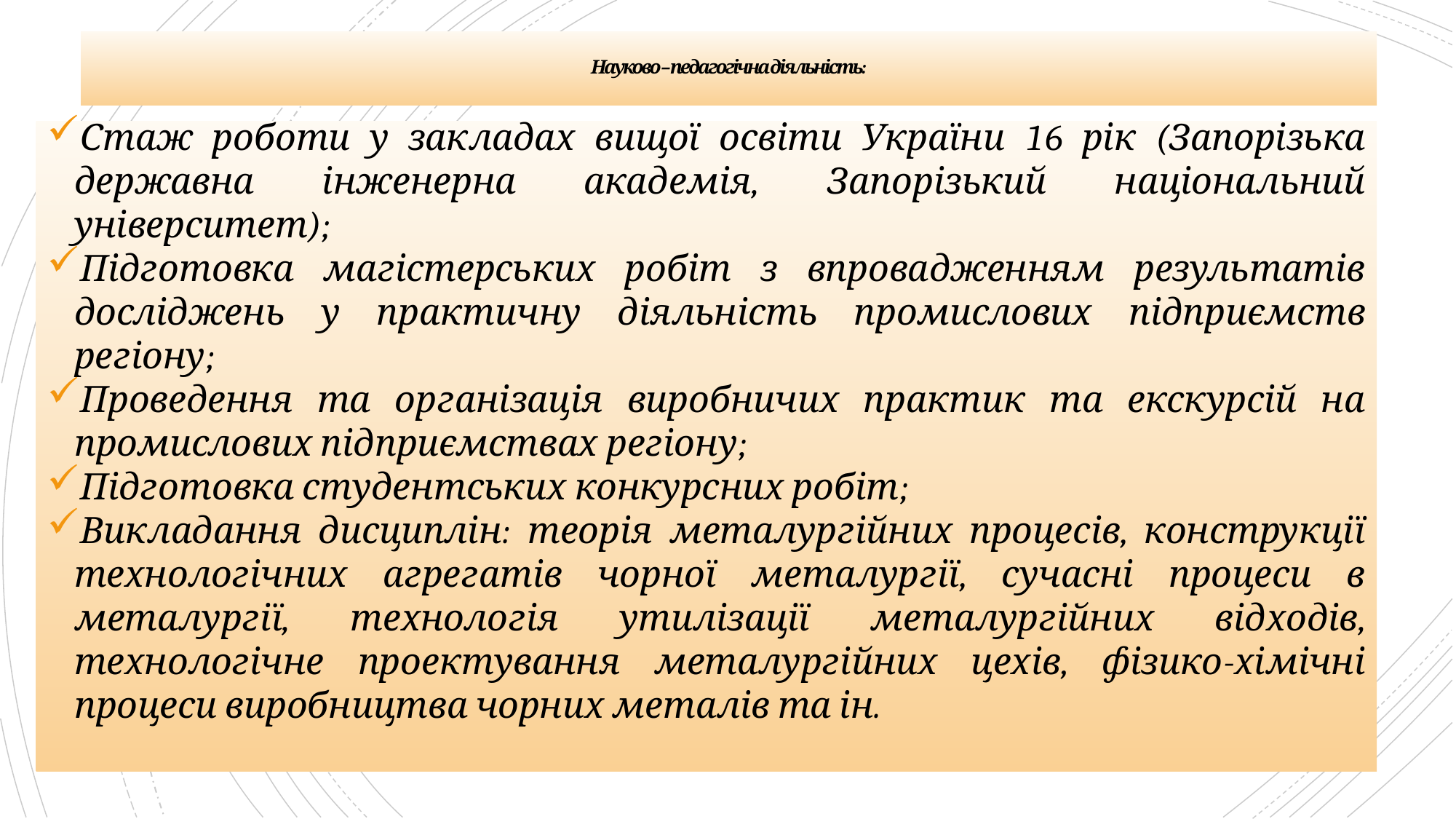

# Науково – педагогічна діяльність:
Стаж роботи у закладах вищої освіти України 16 рік (Запорізька державна інженерна академія, Запорізький національний університет);
Підготовка магістерських робіт з впровадженням результатів досліджень у практичну діяльність промислових підприємств регіону;
Проведення та організація виробничих практик та екскурсій на промислових підприємствах регіону;
Підготовка студентських конкурсних робіт;
Викладання дисциплін: теорія металургійних процесів, конструкції технологічних агрегатів чорної металургії, сучасні процеси в металургії, технологія утилізації металургійних відходів, технологічне проектування металургійних цехів, фізико-хімічні процеси виробництва чорних металів та ін.